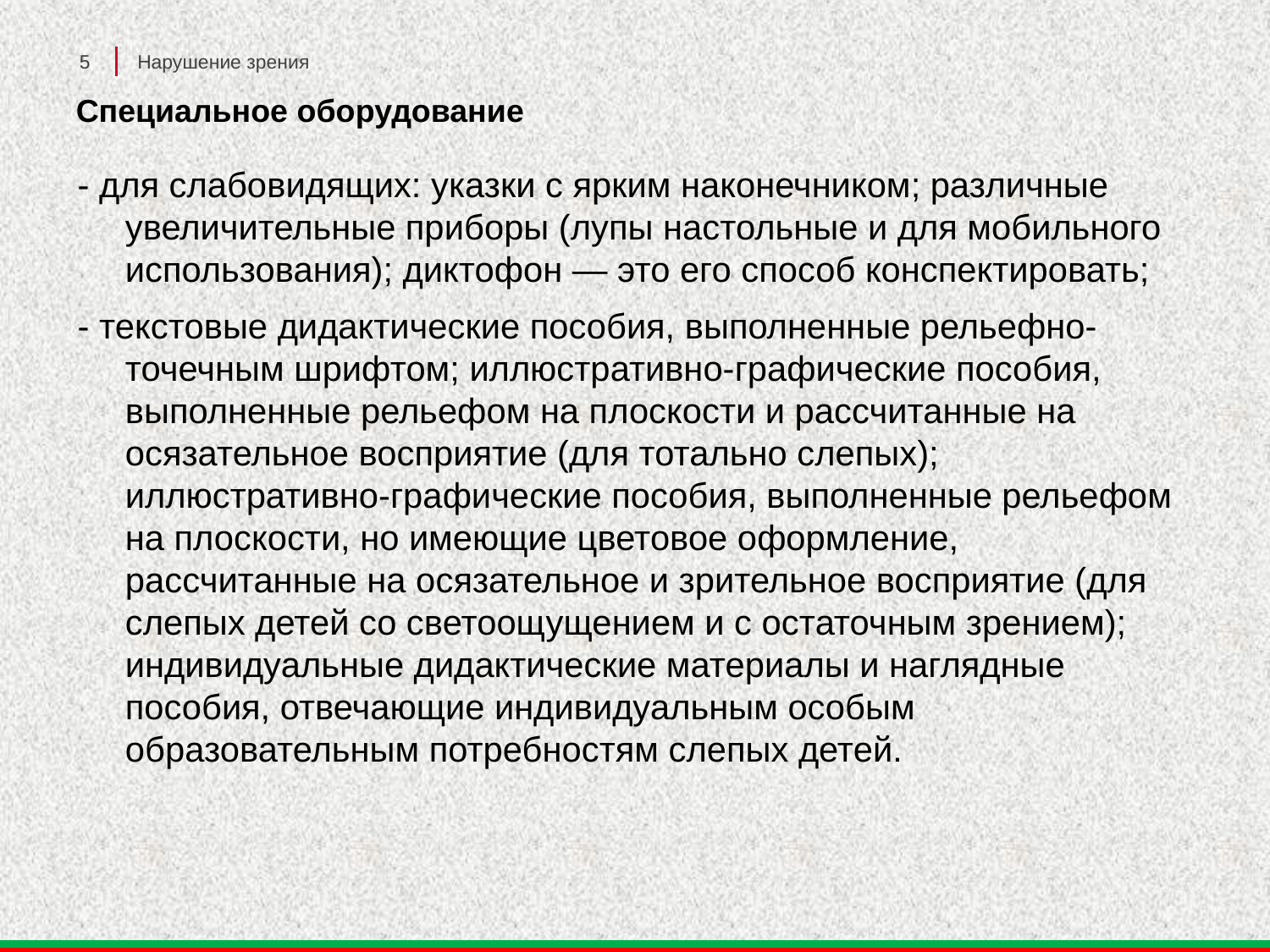

5
Нарушение зрения
# Специальное оборудование
- для слабовидящих: указки с ярким наконечником; различные увеличительные приборы (лупы настольные и для мобильного использования); диктофон — это его способ конспектировать;
- текстовые дидактические пособия, выполненные рельефно-точечным шрифтом; иллюстративно-графические пособия, выполненные рельефом на плоскости и рассчитанные на осязательное восприятие (для тотально слепых); иллюстративно-графические пособия, выполненные рельефом на плоскости, но имеющие цветовое оформление, рассчитанные на осязательное и зрительное восприятие (для слепых детей со светоощущением и с остаточным зрением); индивидуальные дидактические материалы и наглядные пособия, отвечающие индивидуальным особым образовательным потребностям слепых детей.